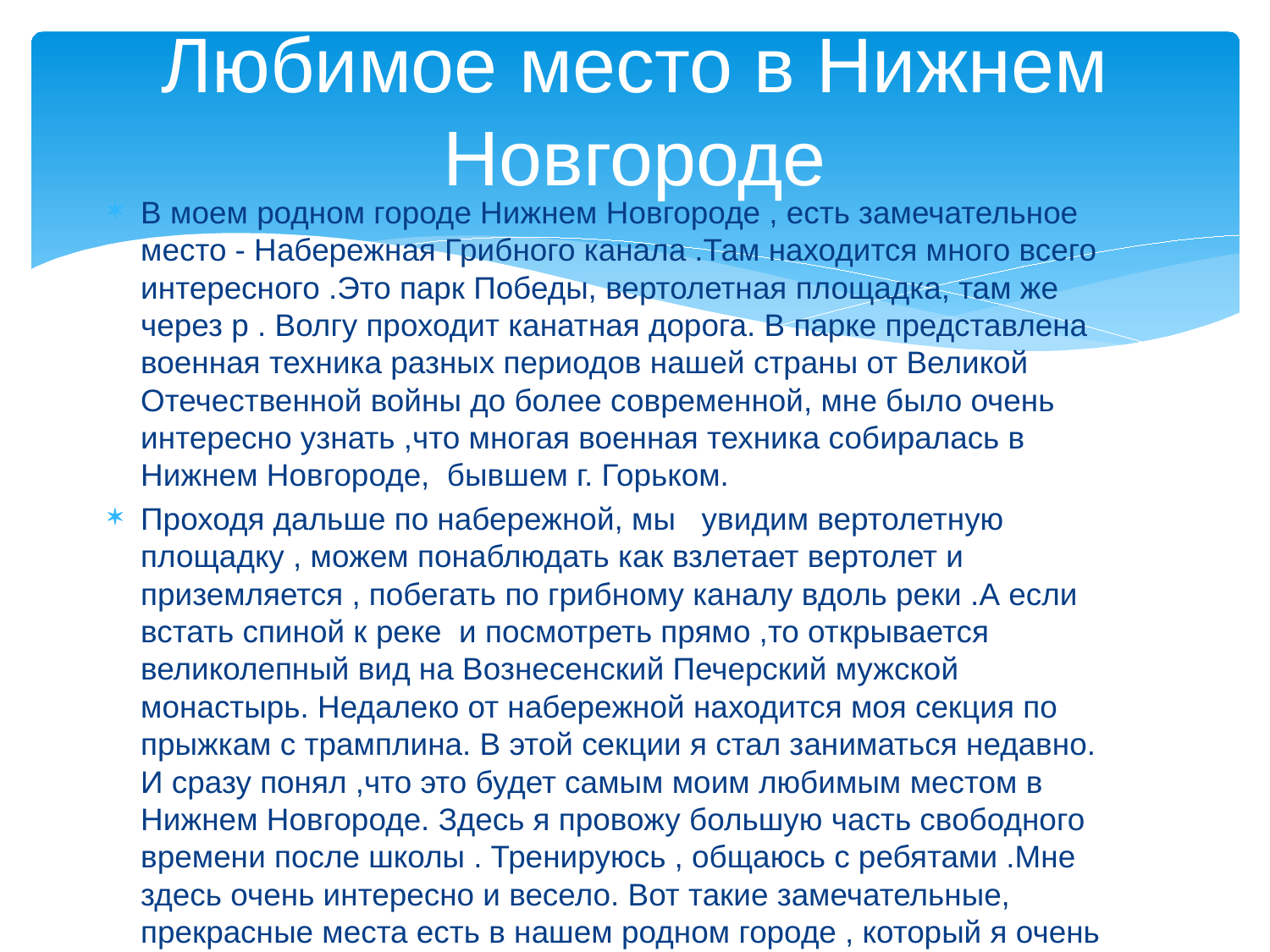

# Любимое место в Нижнем Новгороде
В моем родном городе Нижнем Новгороде , есть замечательное место - Набережная Грибного канала .Там находится много всего интересного .Это парк Победы, вертолетная площадка, там же через р . Волгу проходит канатная дорога. В парке представлена военная техника разных периодов нашей страны от Великой Отечественной войны до более современной, мне было очень интересно узнать ,что многая военная техника собиралась в Нижнем Новгороде,  бывшем г. Горьком.
Проходя дальше по набережной, мы   увидим вертолетную площадку , можем понаблюдать как взлетает вертолет и приземляется , побегать по грибному каналу вдоль реки .А если встать спиной к реке  и посмотреть прямо ,то открывается великолепный вид на Вознесенский Печерский мужской монастырь. Недалеко от набережной находится моя секция по прыжкам с трамплина. В этой секции я стал заниматься недавно. И сразу понял ,что это будет самым моим любимым местом в Нижнем Новгороде. Здесь я провожу большую часть свободного времени после школы . Тренируюсь , общаюсь с ребятами .Мне здесь очень интересно и весело. Вот такие замечательные, прекрасные места есть в нашем родном городе , который я очень люблю.